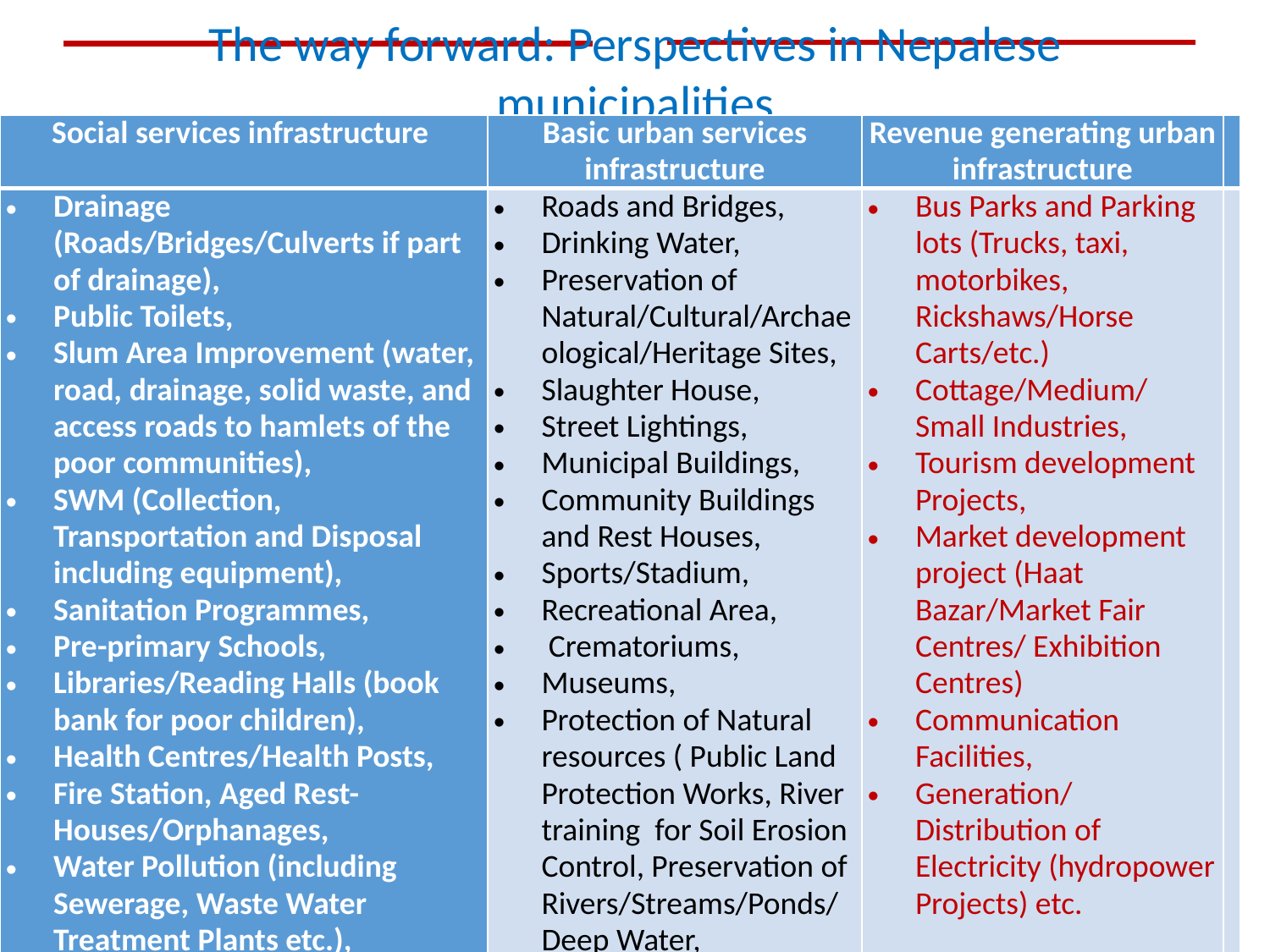

# The way forward: Perspectives in Nepalese municipalities
| Social services infrastructure | Basic urban services infrastructure | Revenue generating urban infrastructure |  |
| --- | --- | --- | --- |
| Drainage (Roads/Bridges/Culverts if part of drainage), Public Toilets, Slum Area Improvement (water, road, drainage, solid waste, and access roads to hamlets of the poor communities), SWM (Collection, Transportation and Disposal including equipment), Sanitation Programmes, Pre-primary Schools, Libraries/Reading Halls (book bank for poor children), Health Centres/Health Posts, Fire Station, Aged Rest-Houses/Orphanages, Water Pollution (including Sewerage, Waste Water Treatment Plants etc.), Social Housing, School buildings (hostels for girls and physically challenged), Green Zones/Parks/ Play Grounds, Municipal Hospitals, Aurvedic Hospitals, etc | Roads and Bridges, Drinking Water, Preservation of Natural/Cultural/Archaeological/Heritage Sites, Slaughter House, Street Lightings, Municipal Buildings, Community Buildings and Rest Houses, Sports/Stadium, Recreational Area, Crematoriums, Museums, Protection of Natural resources ( Public Land Protection Works, River training for Soil Erosion Control, Preservation of Rivers/Streams/Ponds/Deep Water, Wells/Lakes/Stone Spouts) Controlling Air and noise pollution Plantation on Road sides etc. | Bus Parks and Parking lots (Trucks, taxi, motorbikes, Rickshaws/Horse Carts/etc.) Cottage/Medium/ Small Industries, Tourism development Projects, Market development project (Haat Bazar/Market Fair Centres/ Exhibition Centres) Communication Facilities, Generation/Distribution of Electricity (hydropower Projects) etc. Possible Finanicing: The TDF will revisit the above sectors on regular basis based on the government policy. |  |
15